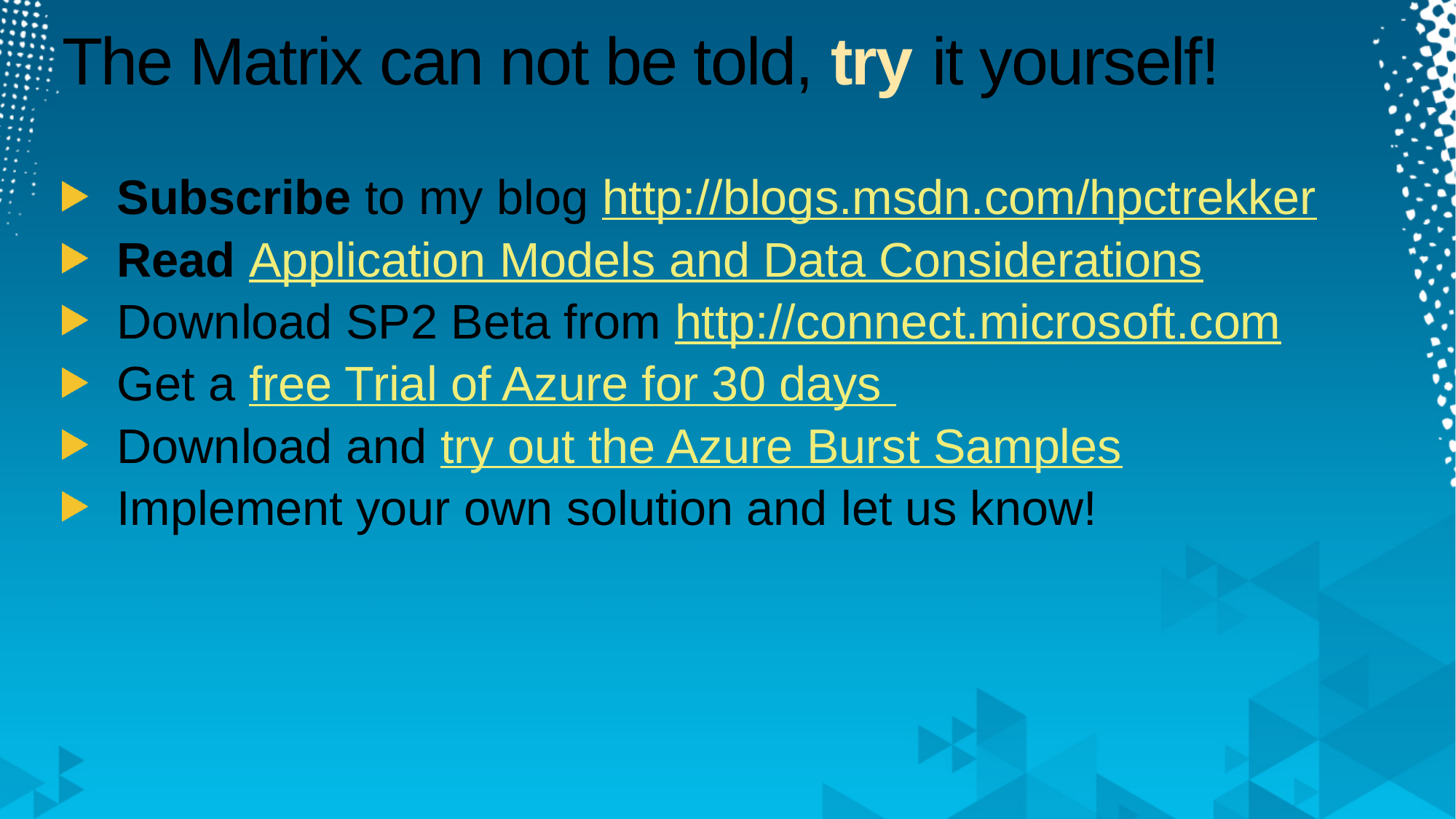

# The Matrix can not be told, try it yourself!
Subscribe to my blog http://blogs.msdn.com/hpctrekker
Read Application Models and Data Considerations
Download SP2 Beta from http://connect.microsoft.com
Get a free Trial of Azure for 30 days
Download and try out the Azure Burst Samples
Implement your own solution and let us know!